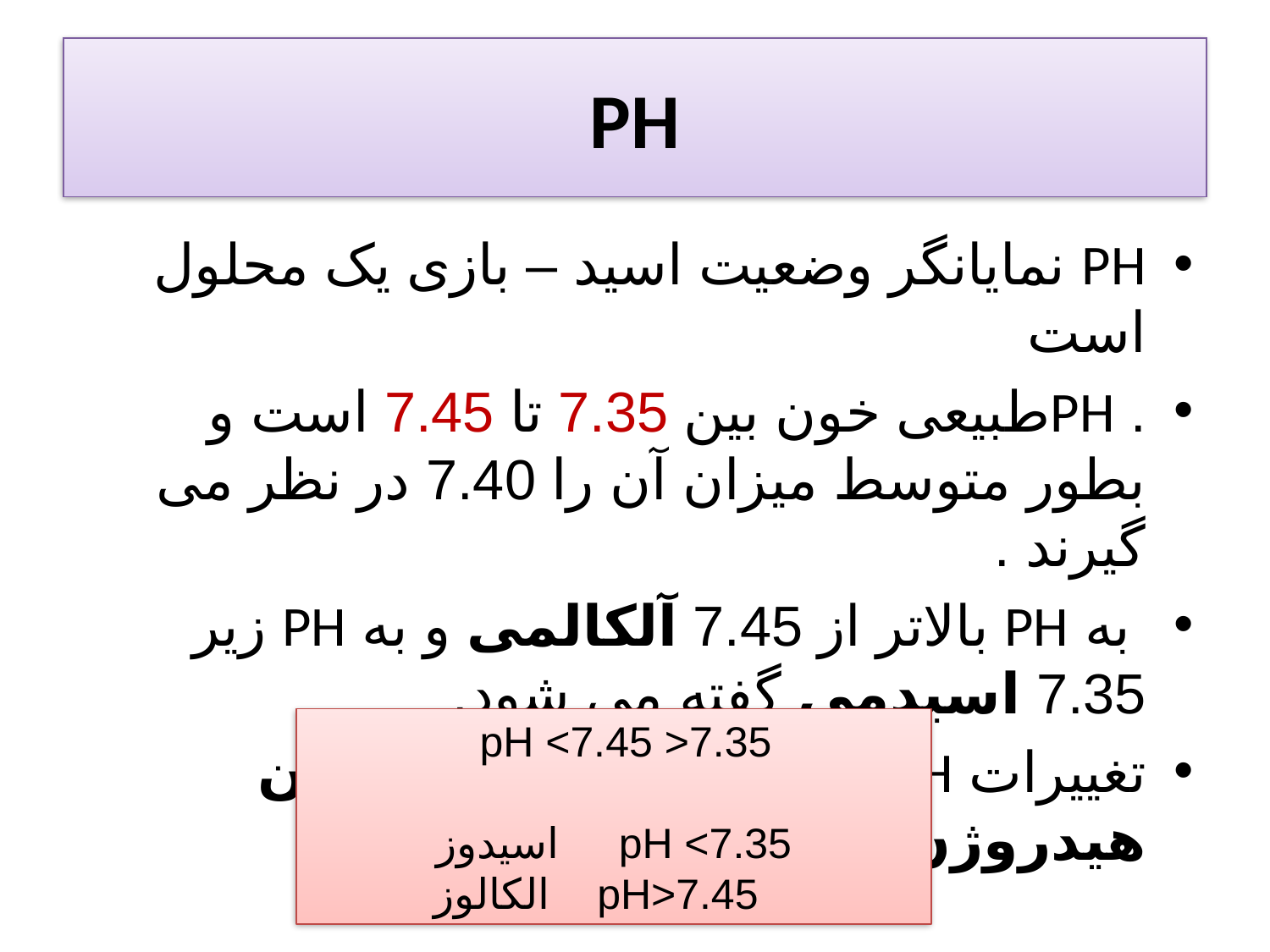

# PH
PH نمایانگر وضعیت اسید – بازی یک محلول  است
. PHطبیعی خون بین 7.35 تا 7.45 است و بطور متوسط میزان آن را 7.40 در نظر می گیرند .
 به PH بالاتر از 7.45 آلکالمی و به PH زیر 7.35 اسیدمی گفته می شود.
تغییرات PH عکس تغییرات غلظت یون هیدروژن (H) است .
7.35< pH <7.45

pH <7.35     اسیدوز
   pH>7.45    الکالوز